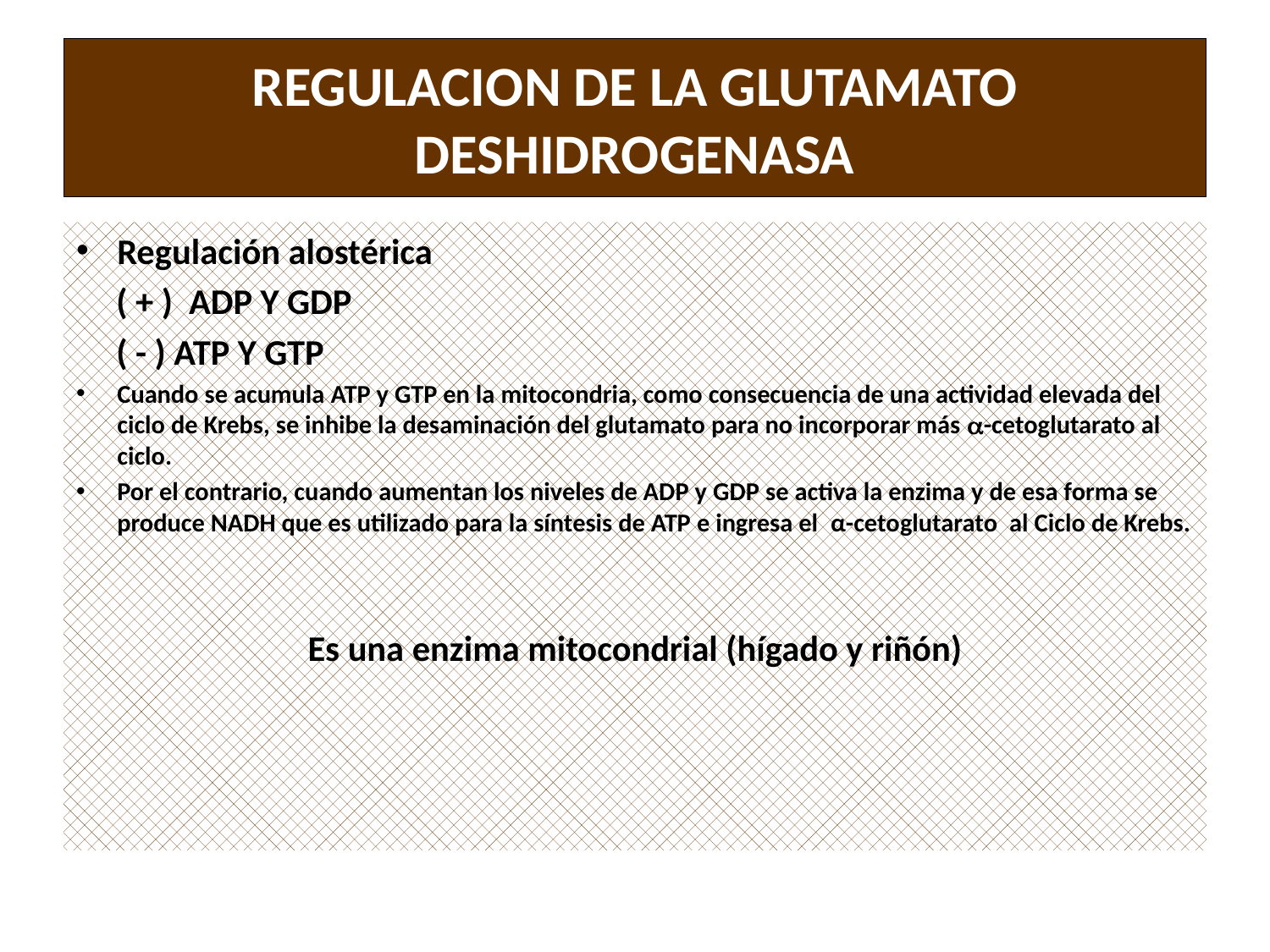

# REGULACION DE LA GLUTAMATO DESHIDROGENASA
Regulación alostérica
     ( + )  ADP Y GDP
     ( - ) ATP Y GTP
Cuando se acumula ATP y GTP en la mitocondria, como consecuencia de una actividad elevada del ciclo de Krebs, se inhibe la desaminación del glutamato para no incorporar más α-cetoglutarato al ciclo.
Por el contrario, cuando aumentan los niveles de ADP y GDP se activa la enzima y de esa forma se produce NADH que es utilizado para la síntesis de ATP e ingresa el  α-cetoglutarato  al Ciclo de Krebs.

Es una enzima mitocondrial (hígado y riñón)